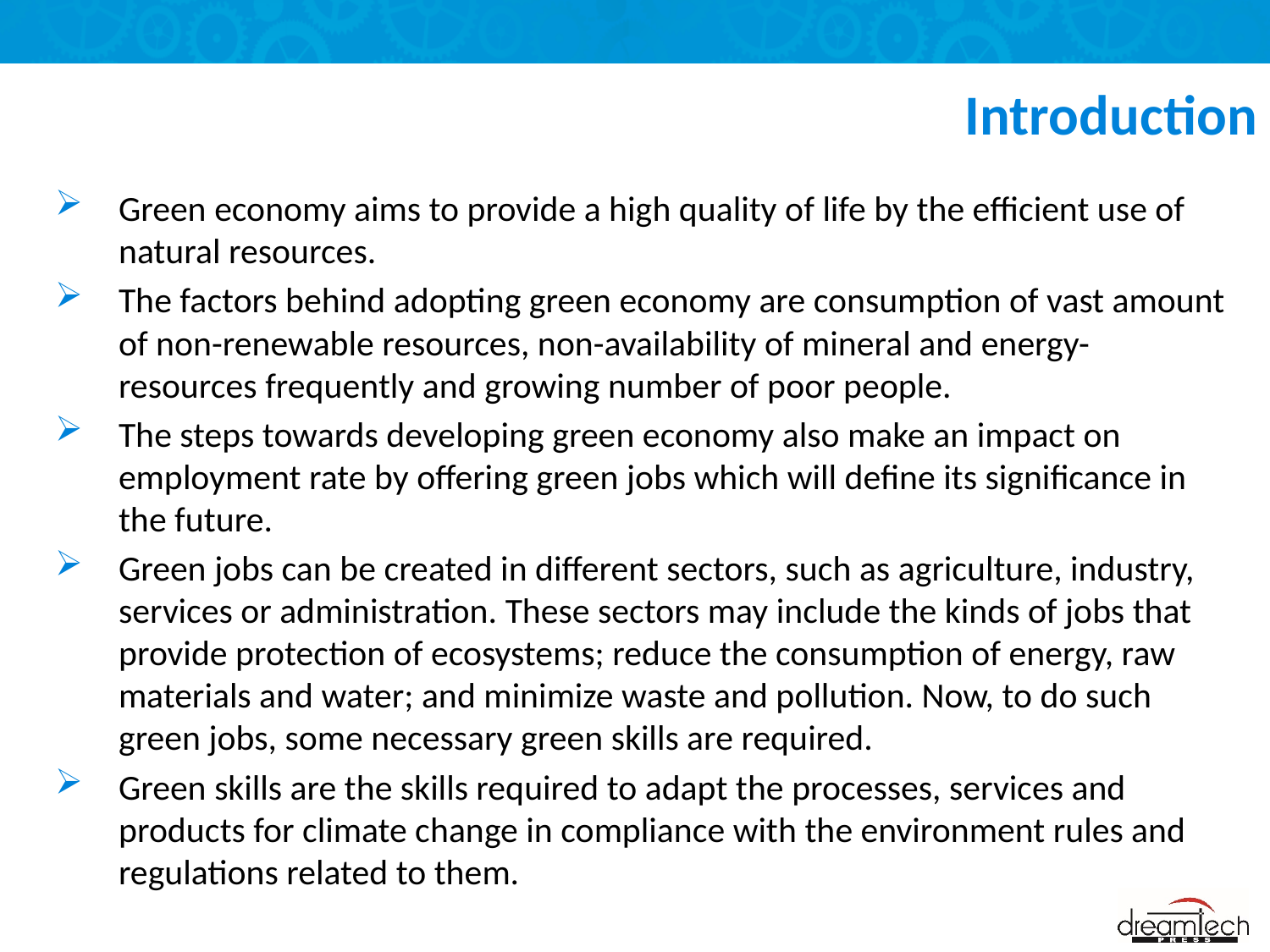

# Introduction
Green economy aims to provide a high quality of life by the efficient use of natural resources.
The factors behind adopting green economy are consumption of vast amount of non-renewable resources, non-availability of mineral and energy-resources frequently and growing number of poor people.
The steps towards developing green economy also make an impact on employment rate by offering green jobs which will define its significance in the future.
Green jobs can be created in different sectors, such as agriculture, industry, services or administration. These sectors may include the kinds of jobs that provide protection of ecosystems; reduce the consumption of energy, raw materials and water; and minimize waste and pollution. Now, to do such green jobs, some necessary green skills are required.
Green skills are the skills required to adapt the processes, services and products for climate change in compliance with the environment rules and regulations related to them.